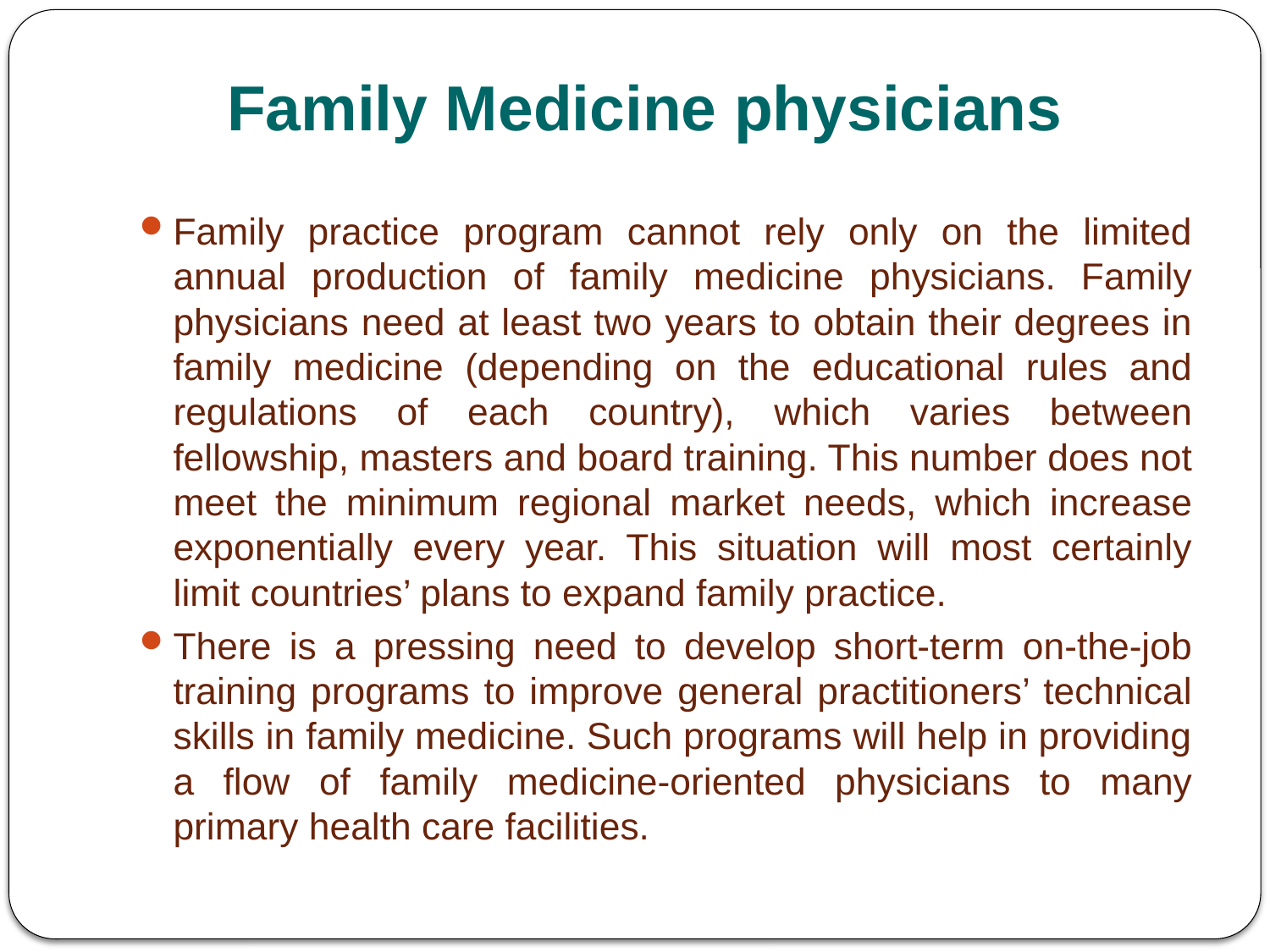

# Family Medicine physicians
Family practice program cannot rely only on the limited annual production of family medicine physicians. Family physicians need at least two years to obtain their degrees in family medicine (depending on the educational rules and regulations of each country), which varies between fellowship, masters and board training. This number does not meet the minimum regional market needs, which increase exponentially every year. This situation will most certainly limit countries’ plans to expand family practice.
There is a pressing need to develop short-term on-the-job training programs to improve general practitioners’ technical skills in family medicine. Such programs will help in providing a flow of family medicine-oriented physicians to many primary health care facilities.